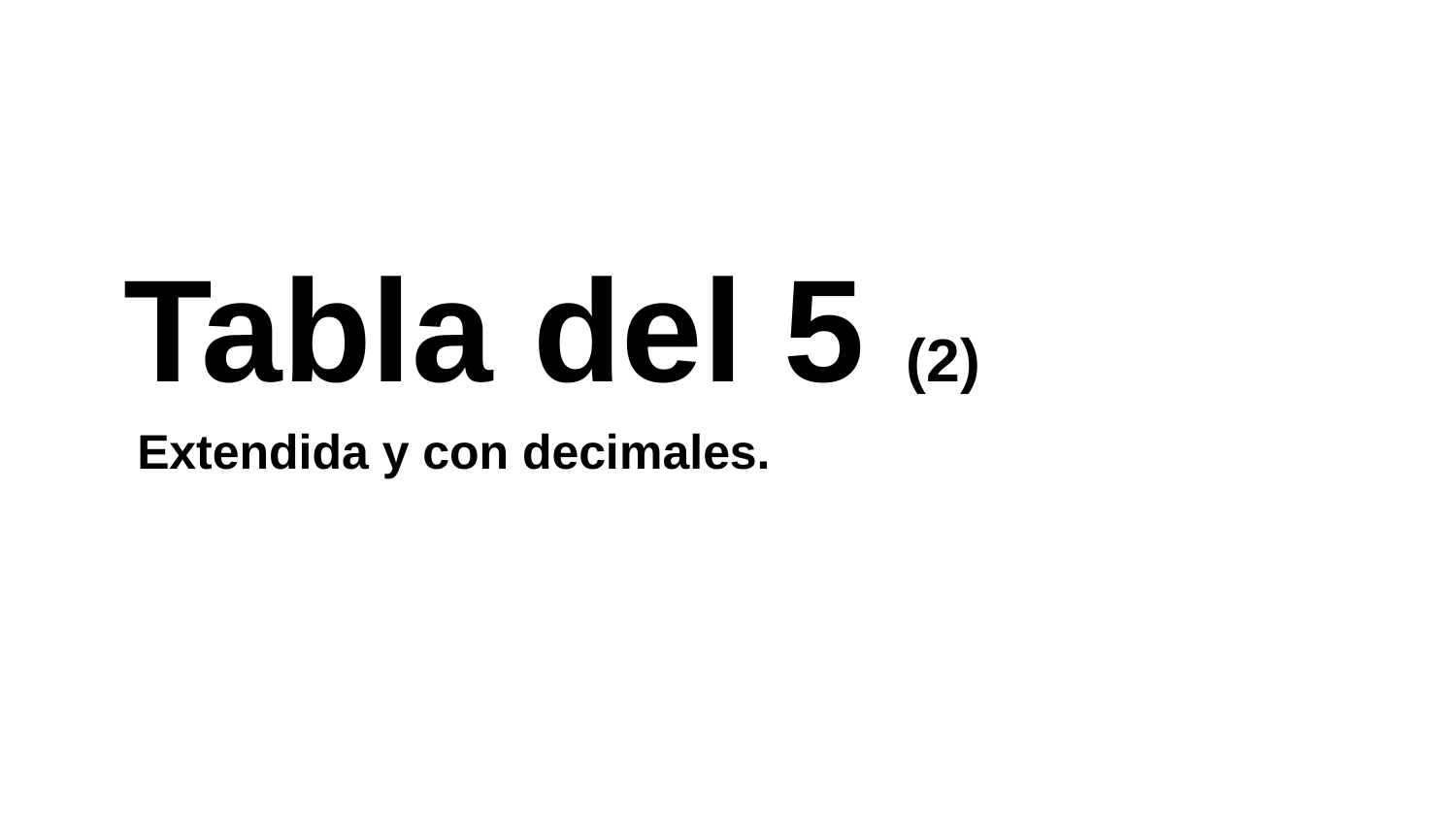

Tabla del 5 (2)
 Extendida y con decimales.